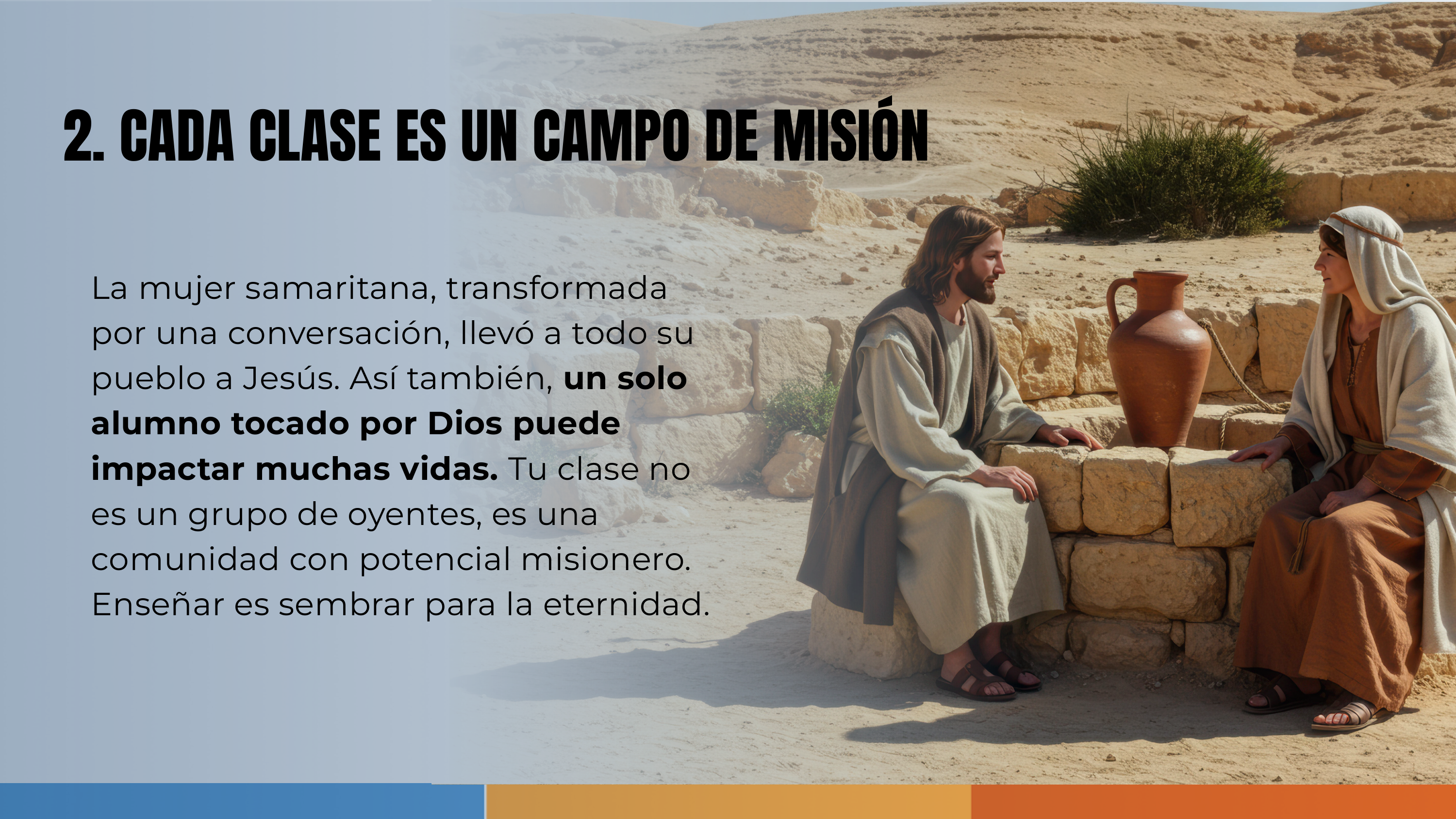

2. CADA CLASE ES UN CAMPO DE MISIÓN
La mujer samaritana, transformada por una conversación, llevó a todo su pueblo a Jesús. Así también, un solo alumno tocado por Dios puede impactar muchas vidas. Tu clase no es un grupo de oyentes, es una comunidad con potencial misionero. Enseñar es sembrar para la eternidad.